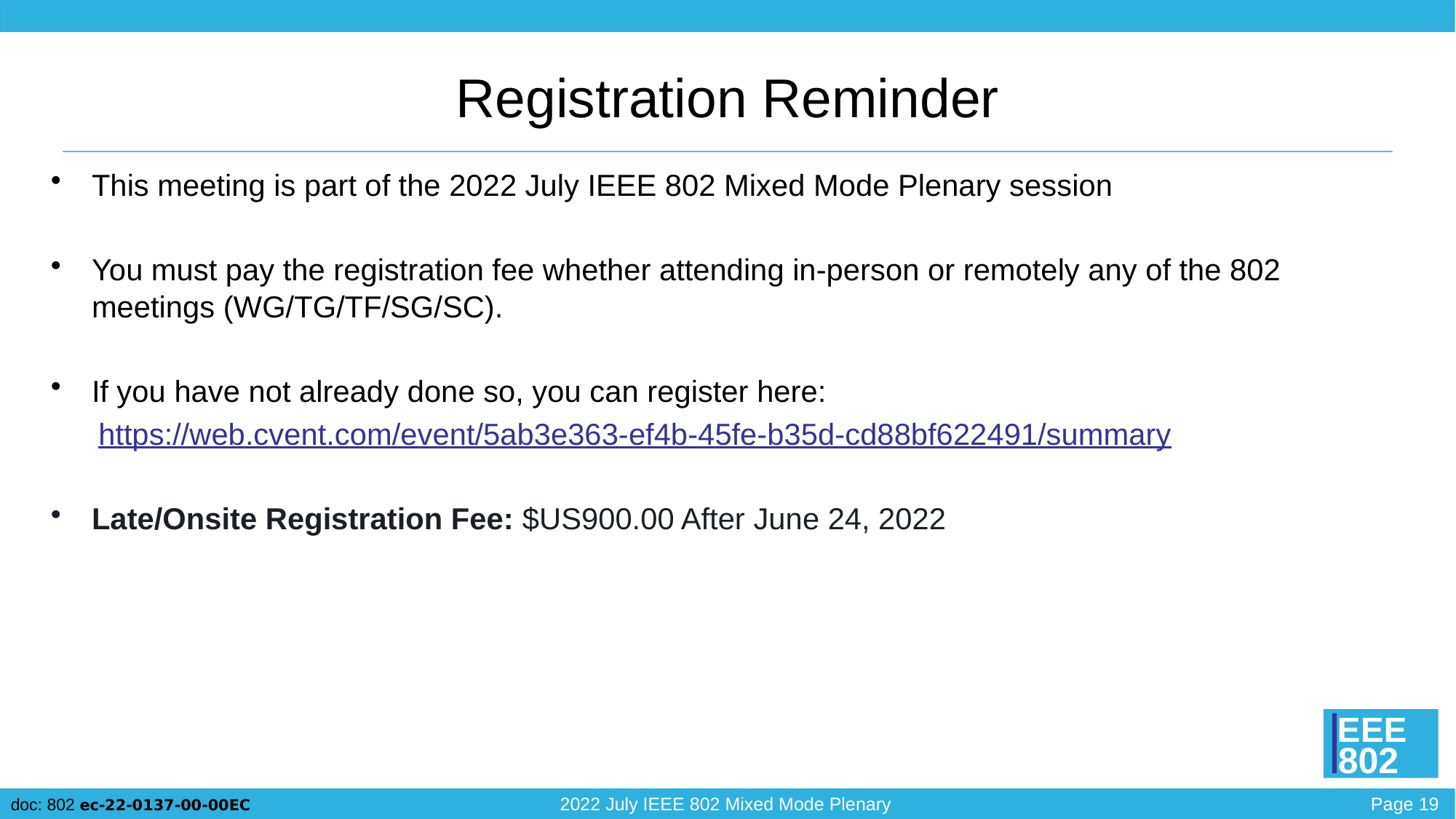

# Registration Reminder
This meeting is part of the 2022 July IEEE 802 Mixed Mode Plenary session

You must pay the registration fee whether attending in-person or remotely any of the 802 meetings (WG/TG/TF/SG/SC).

If you have not already done so, you can register here:
https://web.cvent.com/event/5ab3e363-ef4b-45fe-b35d-cd88bf622491/summary

Late/Onsite Registration Fee: $US900.00 After June 24, 2022